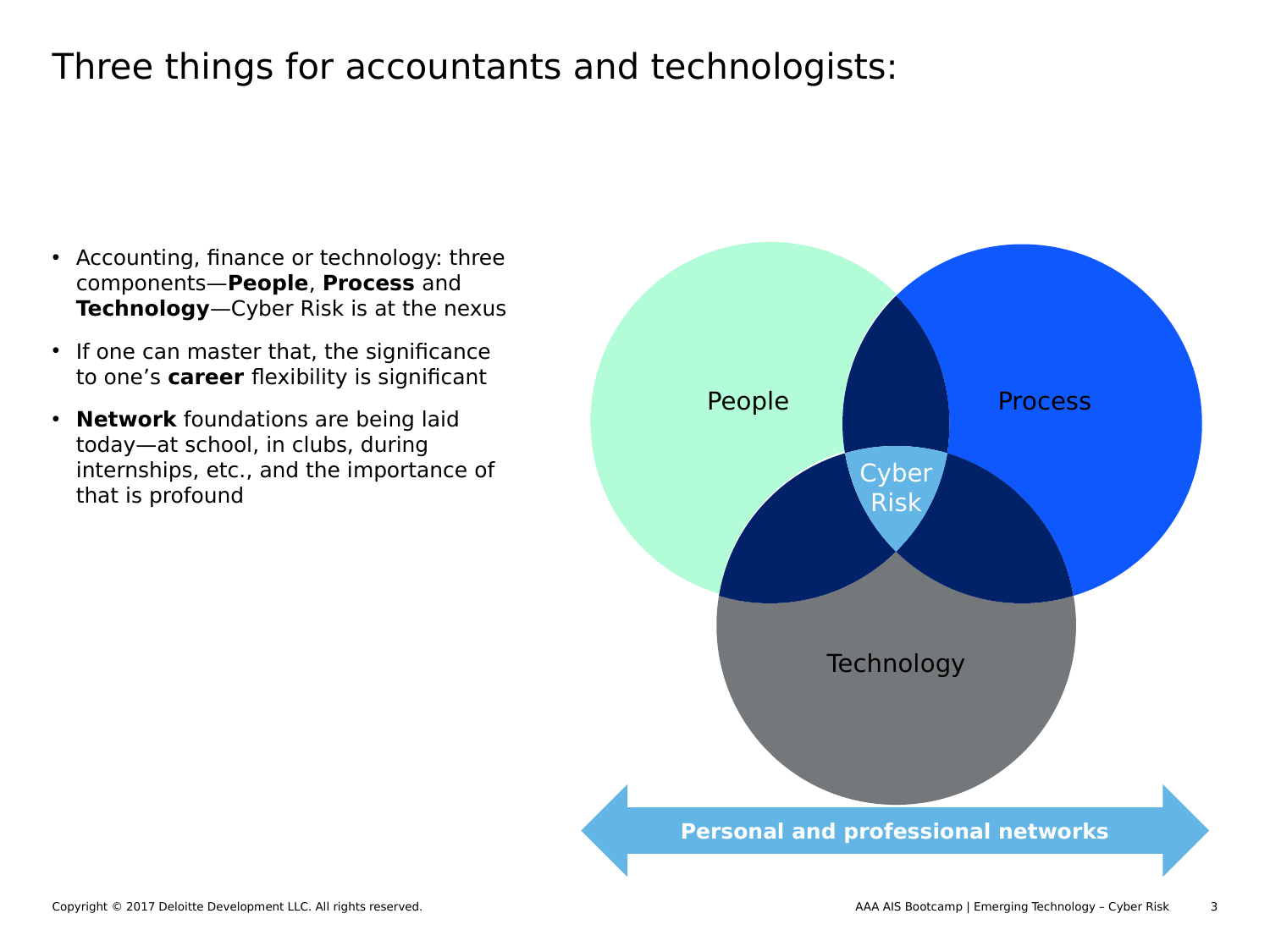

# Three things for accountants and technologists:

People
Process

Cyber
Risk

Technology
Personal and professional networks
Accounting, finance or technology: three components—People, Process and Technology—Cyber Risk is at the nexus
If one can master that, the significance to one’s career flexibility is significant
Network foundations are being laid today—at school, in clubs, during internships, etc., and the importance of that is profound